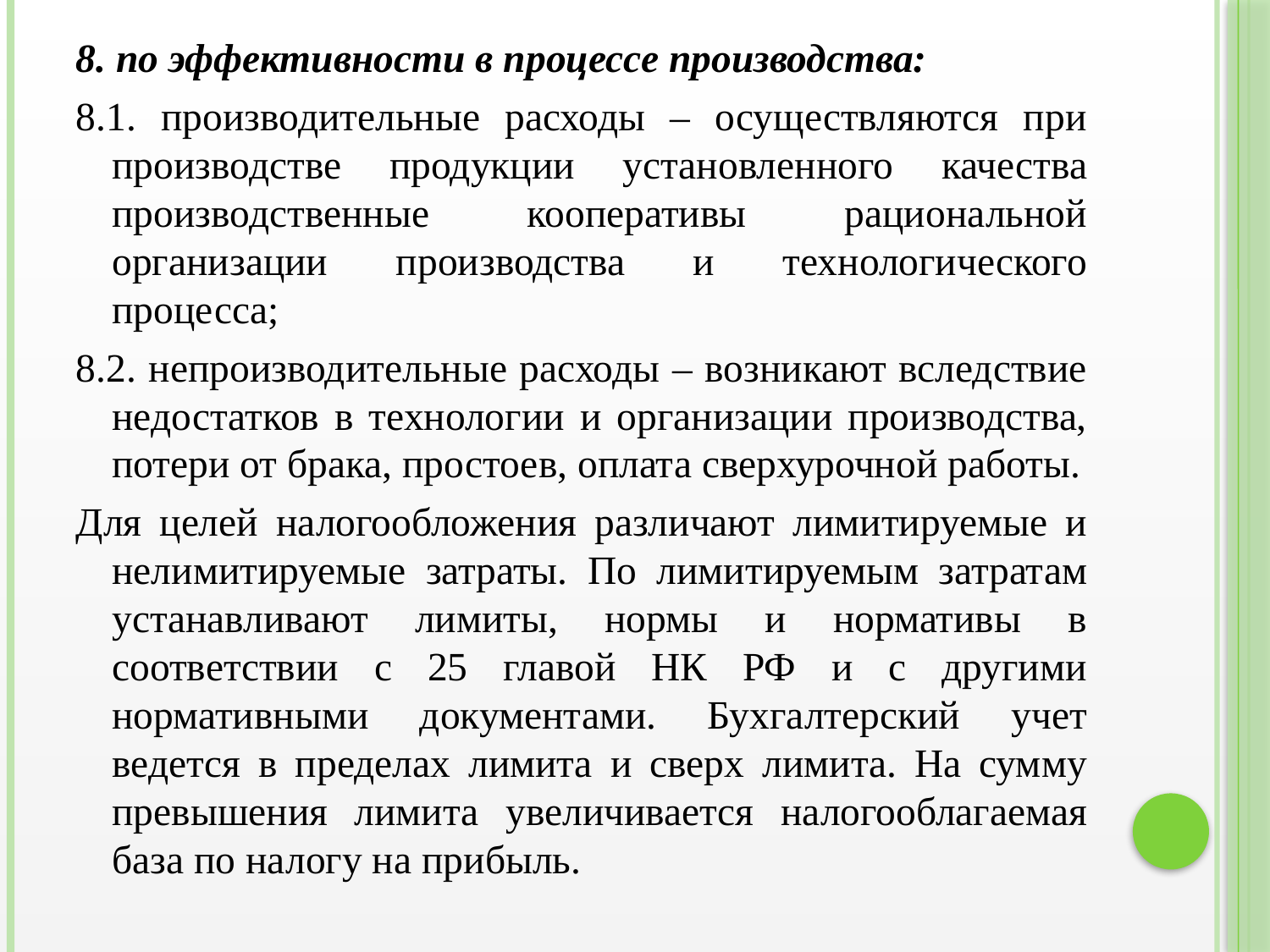

8. по эффективности в процессе производства:
8.1. производительные расходы – осуществляются при производстве продукции установленного качества производственные кооперативы рациональной организации производства и технологического процесса;
8.2. непроизводительные расходы – возникают вследствие недостатков в технологии и организации производства, потери от брака, простоев, оплата сверхурочной работы.
Для целей налогообложения различают лимитируемые и нелимитируемые затраты. По лимитируемым затратам устанавливают лимиты, нормы и нормативы в соответствии с 25 главой НК РФ и с другими нормативными документами. Бухгалтерский учет ведется в пределах лимита и сверх лимита. На сумму превышения лимита увеличивается налогооблагаемая база по налогу на прибыль.